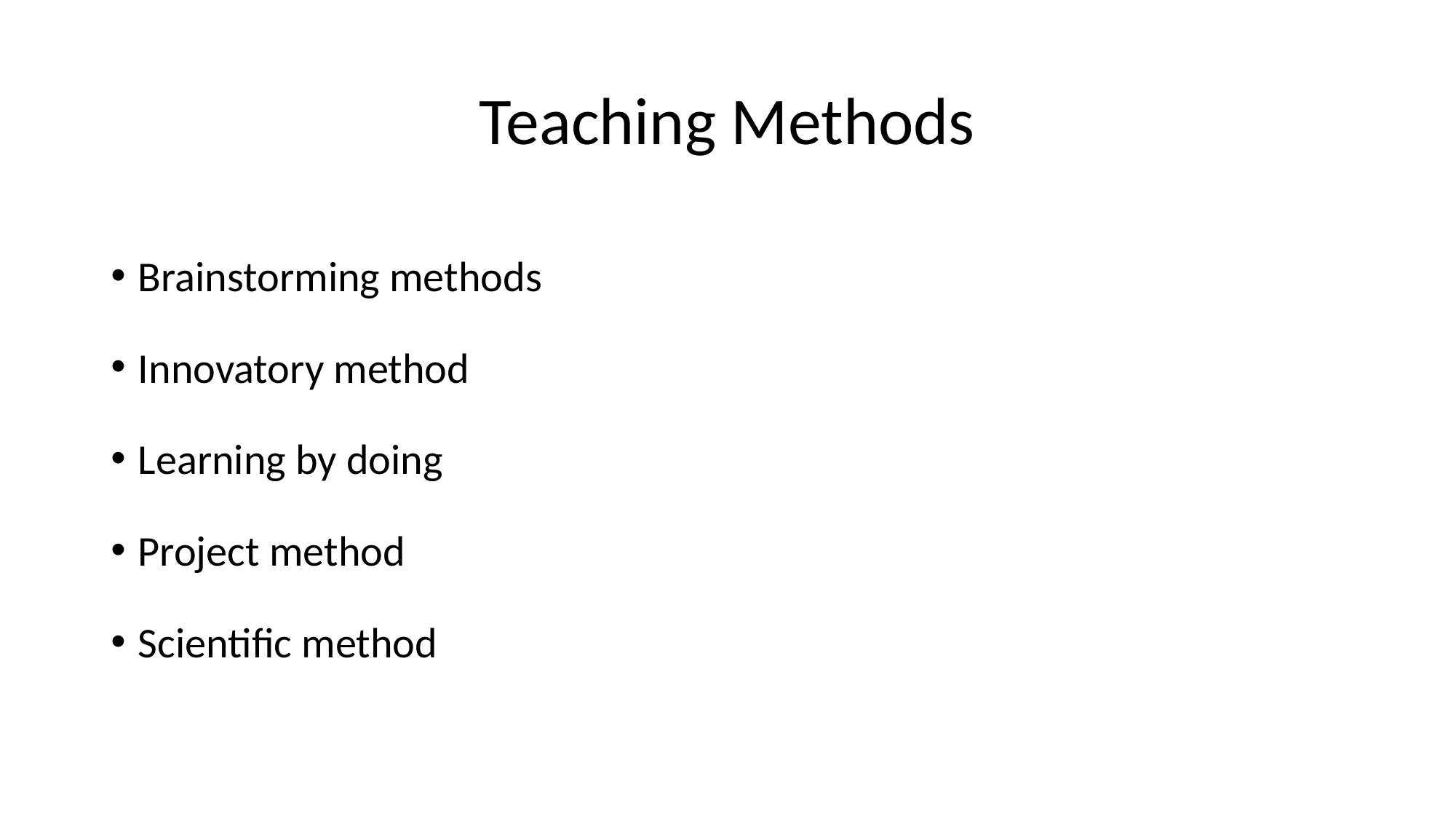

# Teaching Methods
Brainstorming methods
Innovatory method
Learning by doing
Project method
Scientific method